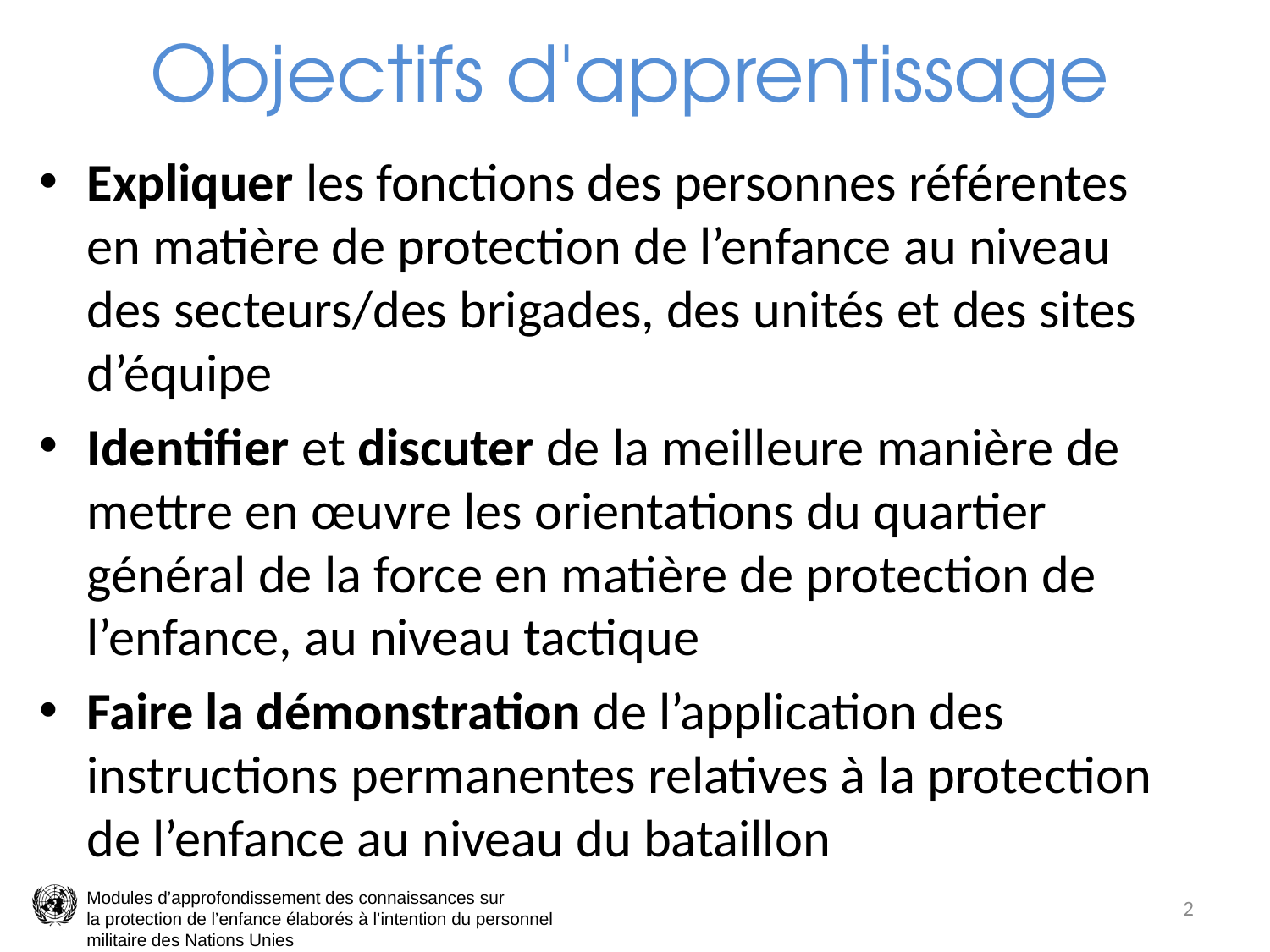

# Objectifs d'apprentissage
Expliquer les fonctions des personnes référentes en matière de protection de l’enfance au niveau des secteurs/des brigades, des unités et des sites d’équipe
Identifier et discuter de la meilleure manière de mettre en œuvre les orientations du quartier général de la force en matière de protection de l’enfance, au niveau tactique
Faire la démonstration de l’application des instructions permanentes relatives à la protection de l’enfance au niveau du bataillon
2